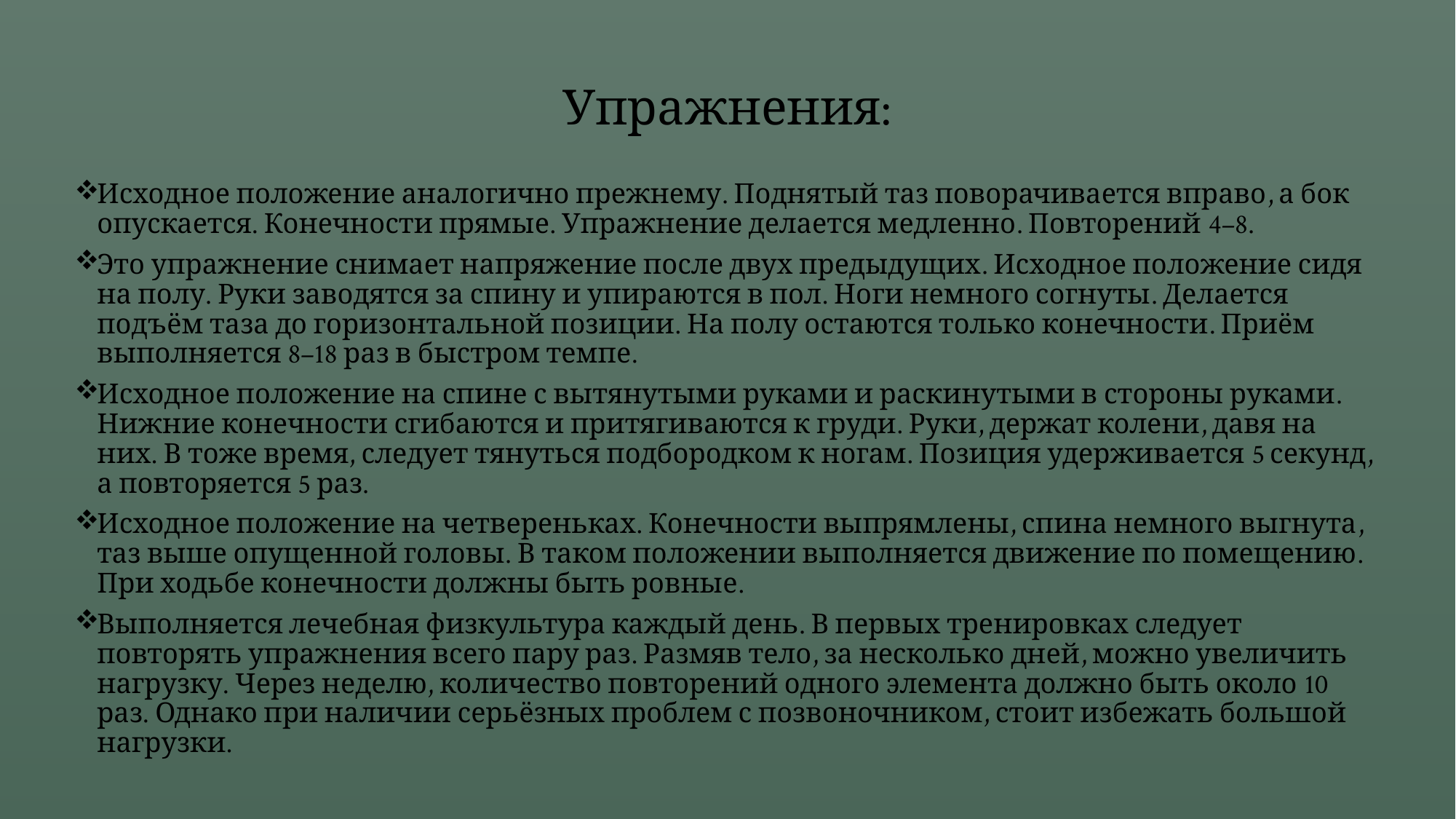

# Упражнения:
Исходное положение аналогично прежнему. Поднятый таз поворачивается вправо, а бок опускается. Конечности прямые. Упражнение делается медленно. Повторений 4–8.
Это упражнение снимает напряжение после двух предыдущих. Исходное положение сидя на полу. Руки заводятся за спину и упираются в пол. Ноги немного согнуты. Делается подъём таза до горизонтальной позиции. На полу остаются только конечности. Приём выполняется 8–18 раз в быстром темпе.
Исходное положение на спине с вытянутыми руками и раскинутыми в стороны руками. Нижние конечности сгибаются и притягиваются к груди. Руки, держат колени, давя на них. В тоже время, следует тянуться подбородком к ногам. Позиция удерживается 5 секунд, а повторяется 5 раз.
Исходное положение на четвереньках. Конечности выпрямлены, спина немного выгнута, таз выше опущенной головы. В таком положении выполняется движение по помещению. При ходьбе конечности должны быть ровные.
Выполняется лечебная физкультура каждый день. В первых тренировках следует повторять упражнения всего пару раз. Размяв тело, за несколько дней, можно увеличить нагрузку. Через неделю, количество повторений одного элемента должно быть около 10 раз. Однако при наличии серьёзных проблем с позвоночником, стоит избежать большой нагрузки.